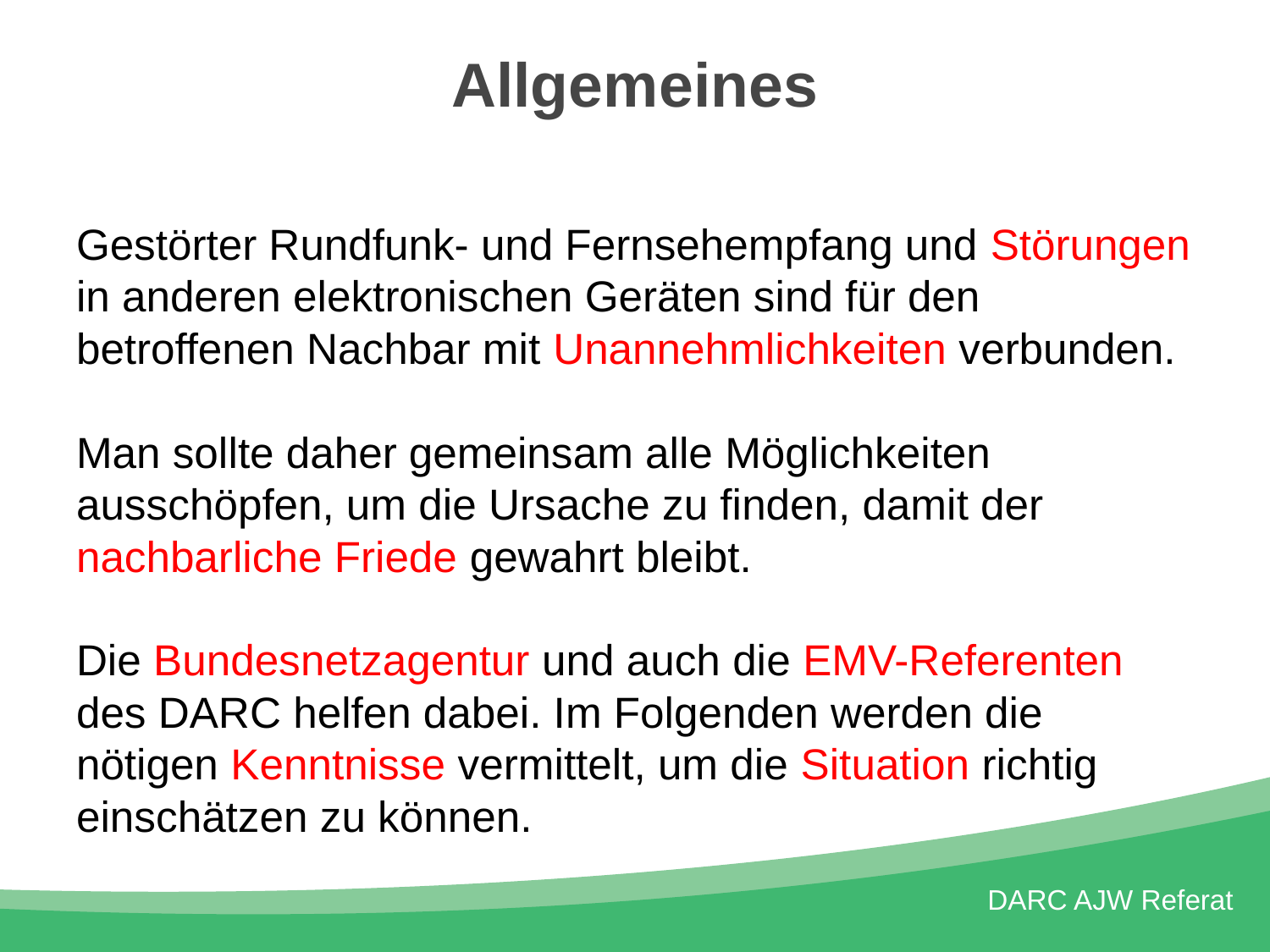

# Allgemeines

Gestörter Rundfunk- und Fernsehempfang und Störungen in anderen elektronischen Geräten sind für den betroffenen Nachbar mit Unannehmlichkeiten verbunden.
Man sollte daher gemeinsam alle Möglichkeiten ausschöpfen, um die Ursache zu finden, damit der nachbarliche Friede gewahrt bleibt.
Die Bundesnetzagentur und auch die EMV-Referenten des DARC helfen dabei. Im Folgenden werden die nötigen Kenntnisse vermittelt, um die Situation richtig einschätzen zu können.